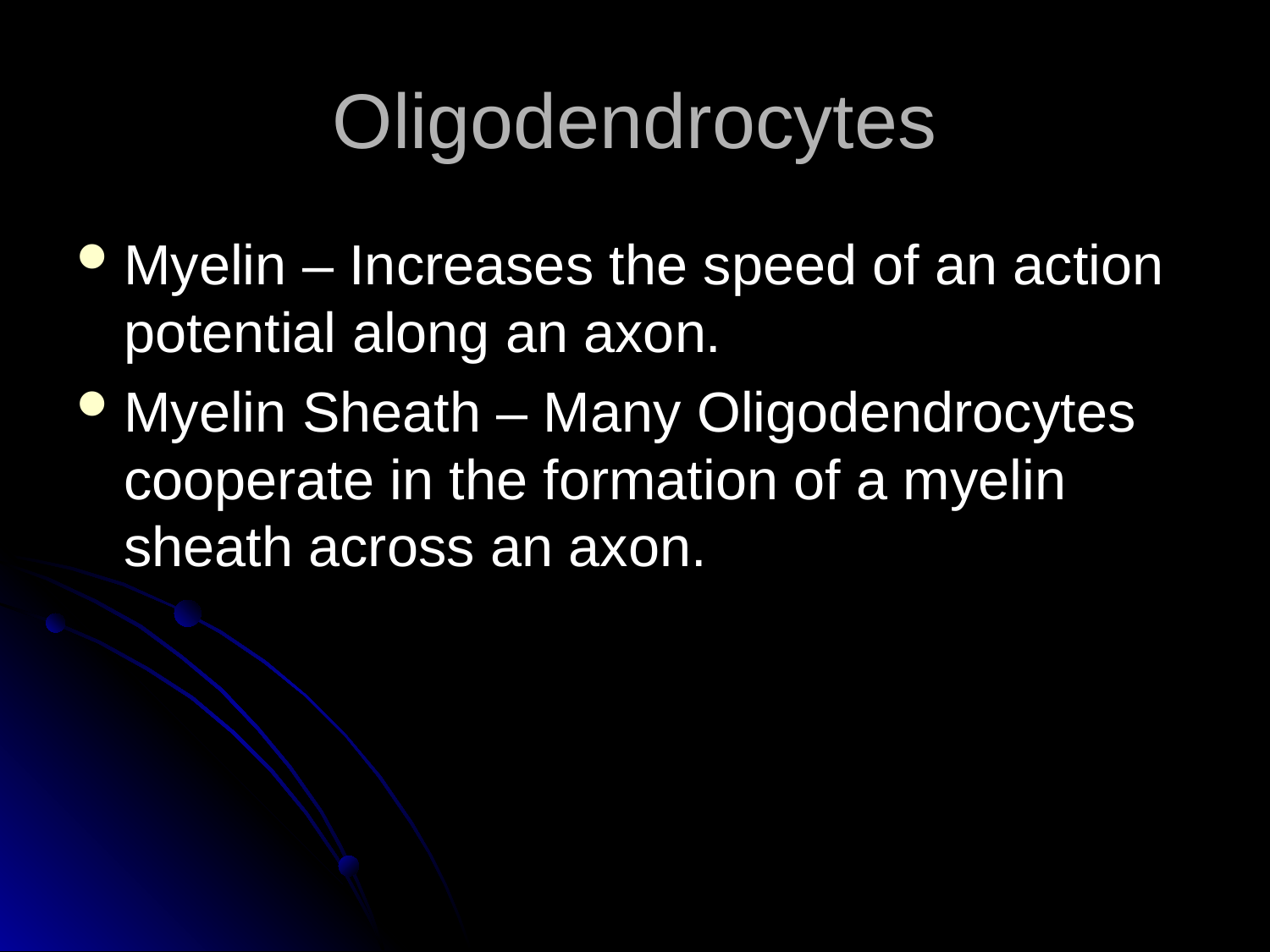

Oligodendrocytes
Myelin – Increases the speed of an action potential along an axon.
Myelin Sheath – Many Oligodendrocytes cooperate in the formation of a myelin sheath across an axon.